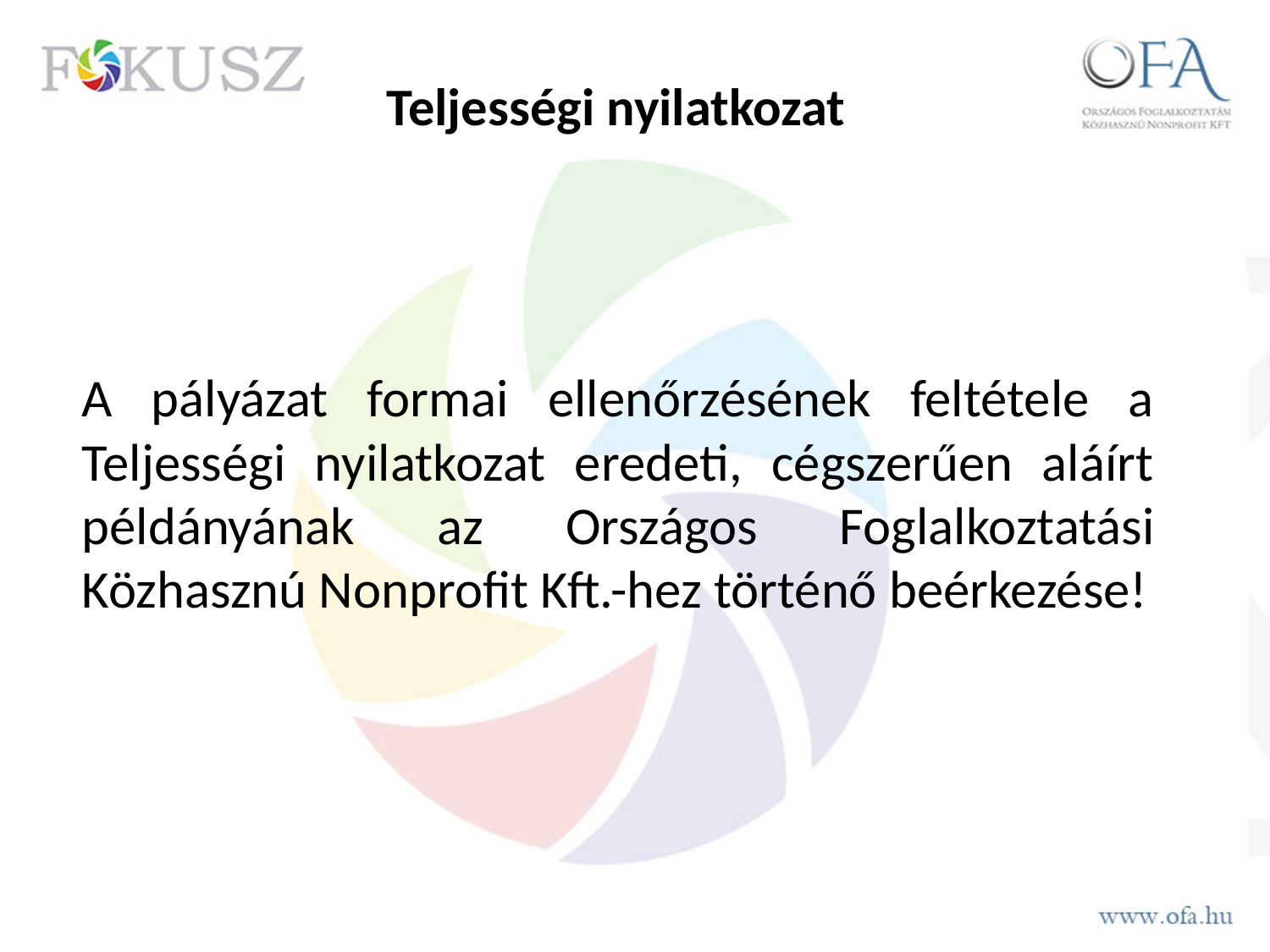

Teljességi nyilatkozat

	A pályázat formai ellenőrzésének feltétele a Teljességi nyilatkozat eredeti, cégszerűen aláírt példányának az Országos Foglalkoztatási Közhasznú Nonprofit Kft.-hez történő beérkezése!